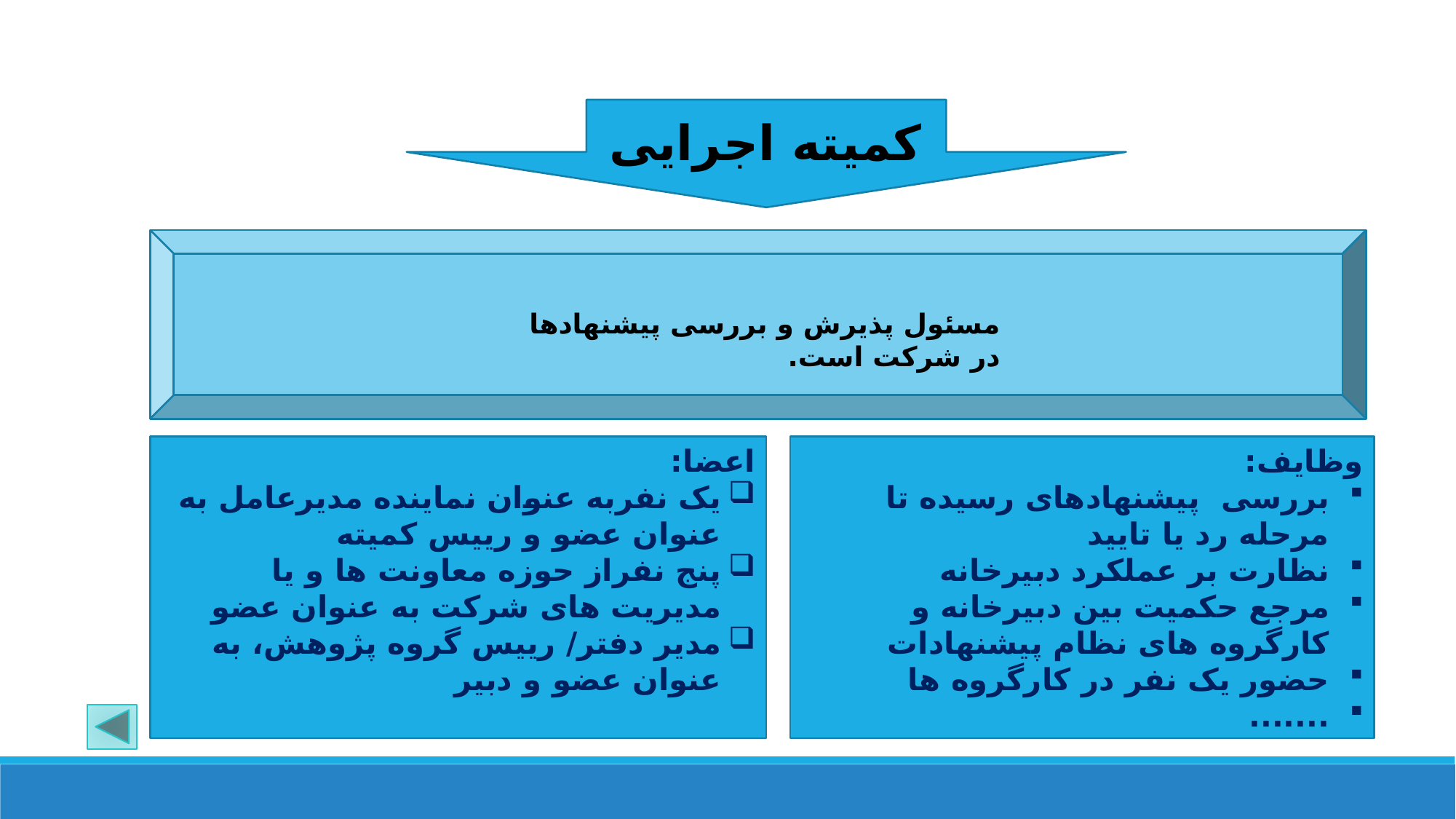

کمیته اجرایی

مسئول پذیرش و بررسی پیشنهادها در شرکت است.
اعضا:
یک نفربه عنوان نماینده مدیرعامل به عنوان عضو و رییس کمیته
پنج نفراز حوزه معاونت ها و یا مدیریت های شرکت به عنوان عضو
مدیر دفتر/ رییس گروه پژوهش، به عنوان عضو و دبیر

وظایف:
بررسی  پیشنهادهای رسیده تا مرحله رد یا تایید
نظارت بر عملکرد دبیرخانه
مرجع حکمیت بین دبیرخانه و کارگروه های نظام پیشنهادات
حضور یک نفر در کارگروه ها
.......